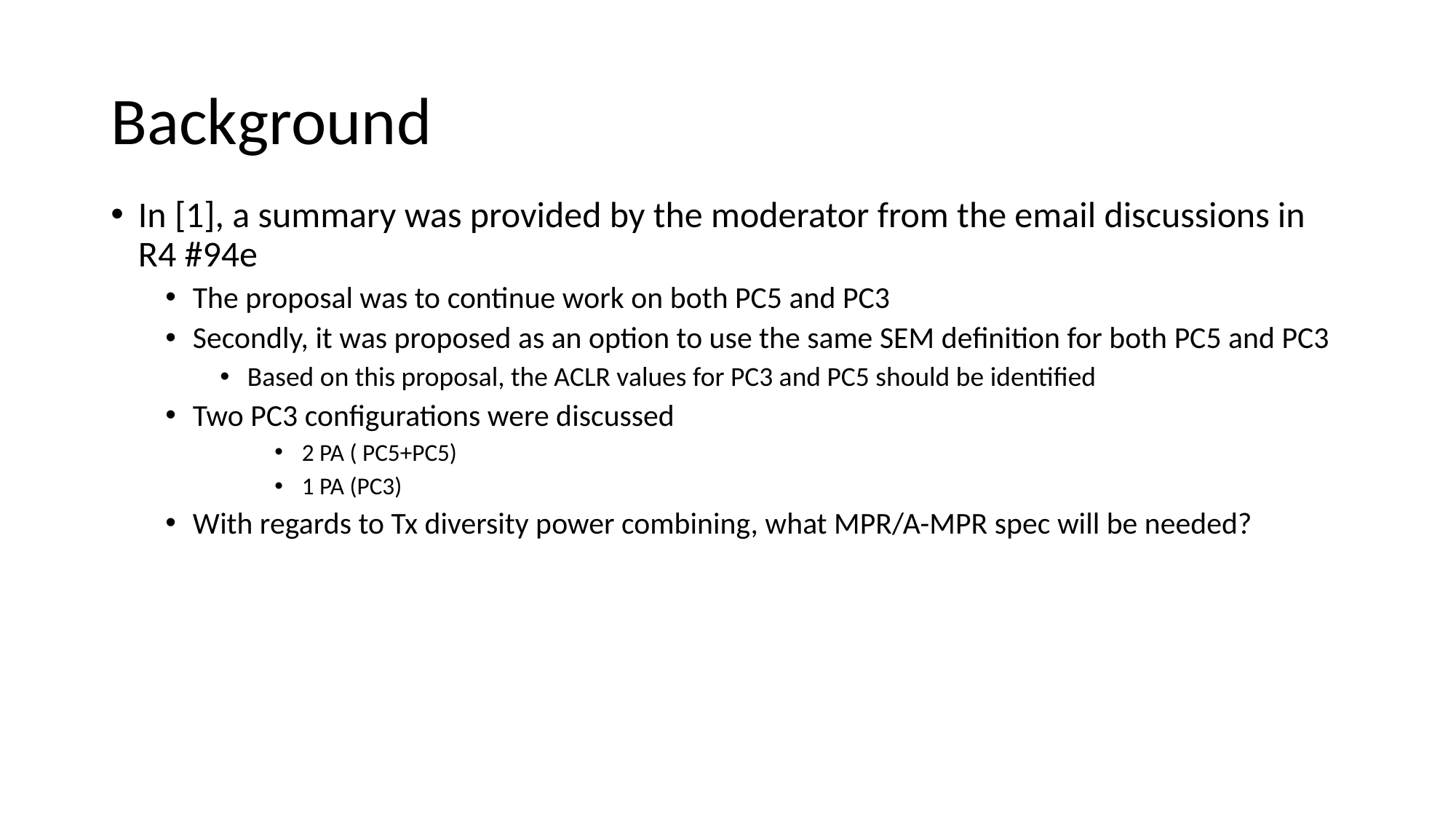

# Background
In [1], a summary was provided by the moderator from the email discussions in R4 #94e
The proposal was to continue work on both PC5 and PC3
Secondly, it was proposed as an option to use the same SEM definition for both PC5 and PC3
Based on this proposal, the ACLR values for PC3 and PC5 should be identified
Two PC3 configurations were discussed
2 PA ( PC5+PC5)
1 PA (PC3)
With regards to Tx diversity power combining, what MPR/A-MPR spec will be needed?